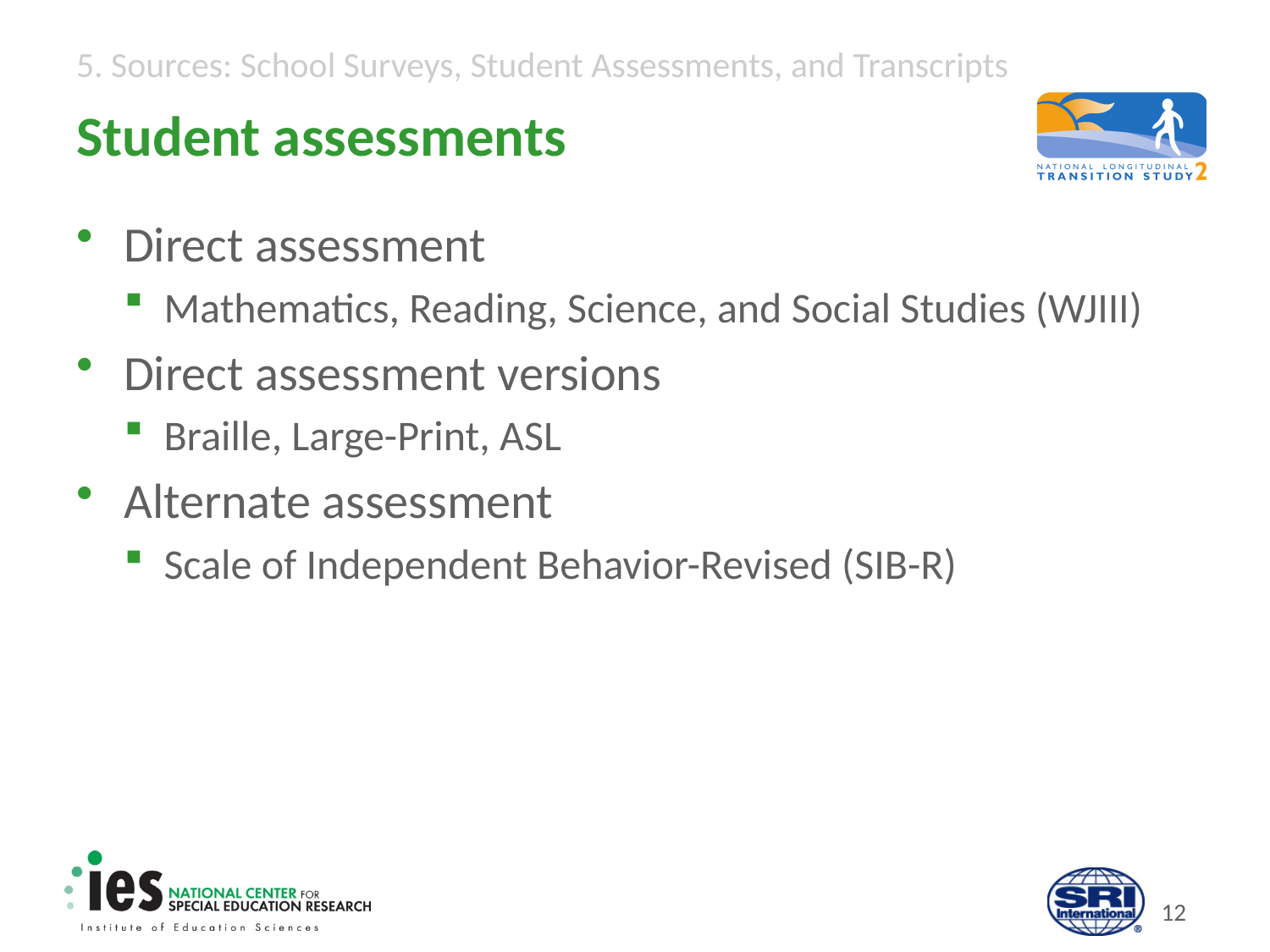

# Student assessments
Direct assessment
Mathematics, Reading, Science, and Social Studies (WJIII)
Direct assessment versions
Braille, Large-Print, ASL
Alternate assessment
Scale of Independent Behavior-Revised (SIB-R)
12